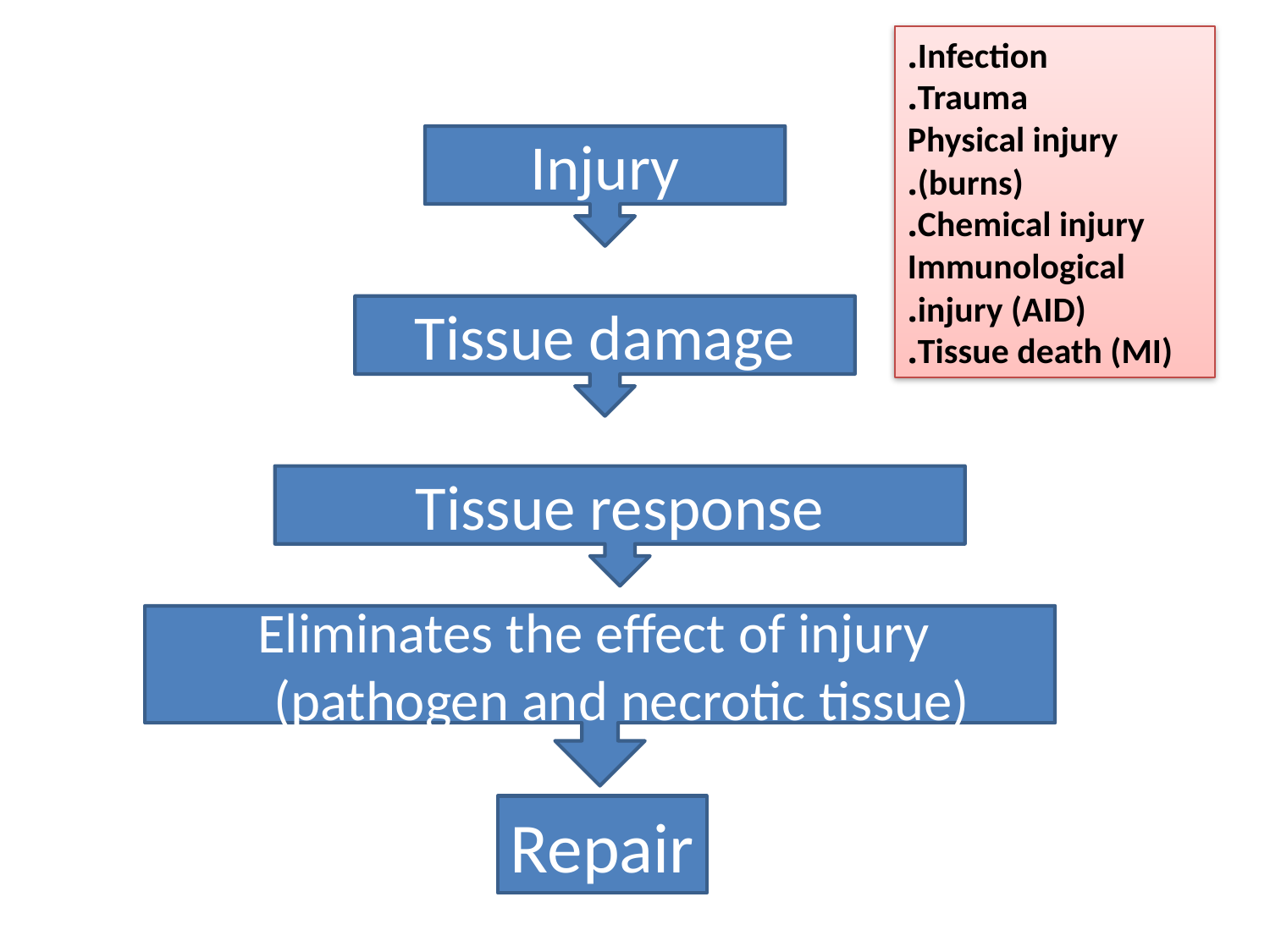

Infection.
Trauma.
Physical injury (burns).
Chemical injury.
Immunological injury (AID).
Tissue death (MI).
Injury
Tissue damage
Tissue response
Eliminates the effect of injury  (pathogen and necrotic tissue)
Repair